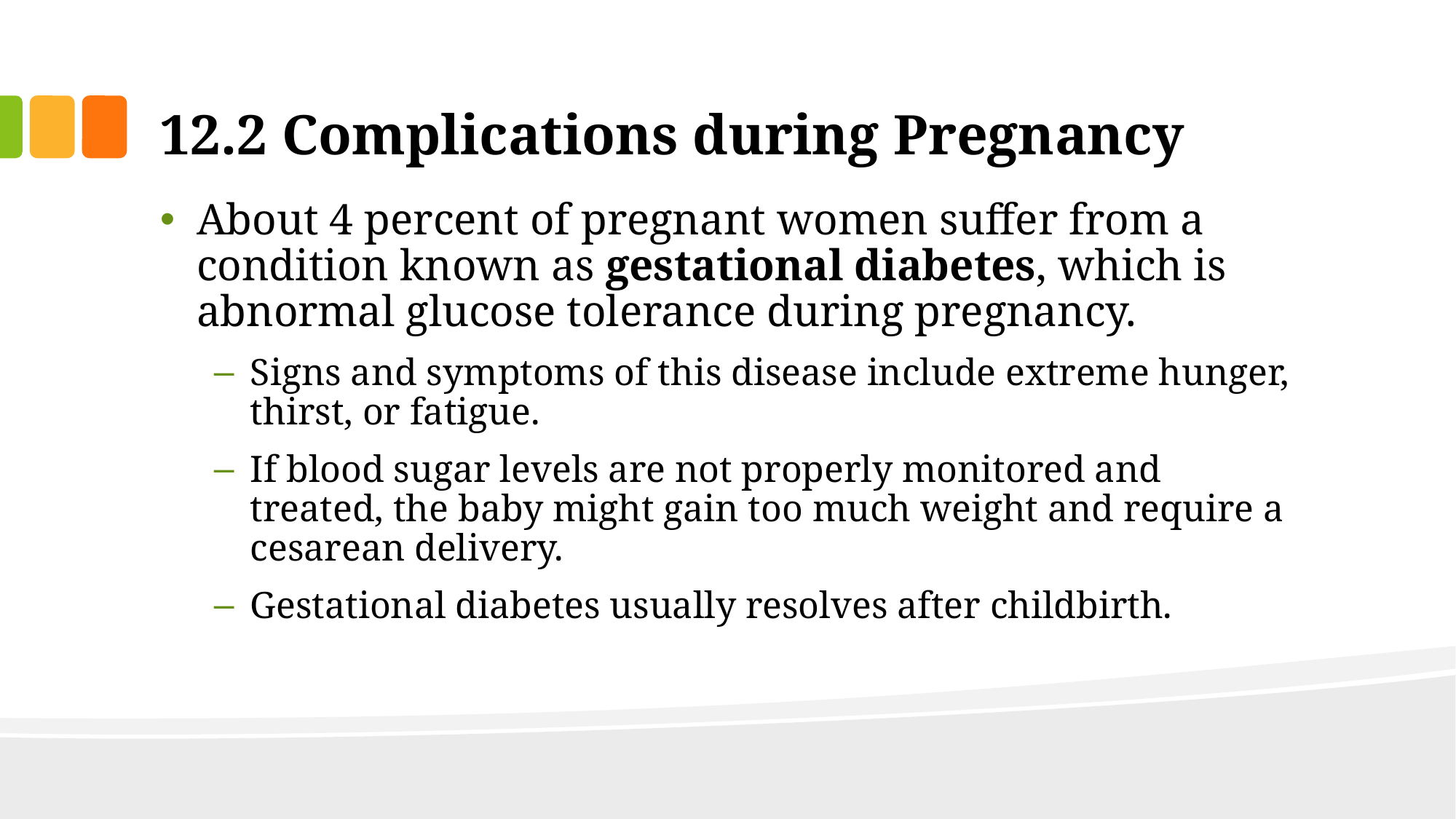

# 12.2 Complications during Pregnancy
About 4 percent of pregnant women suffer from a condition known as gestational diabetes, which is abnormal glucose tolerance during pregnancy.
Signs and symptoms of this disease include extreme hunger, thirst, or fatigue.
If blood sugar levels are not properly monitored and treated, the baby might gain too much weight and require a cesarean delivery.
Gestational diabetes usually resolves after childbirth.